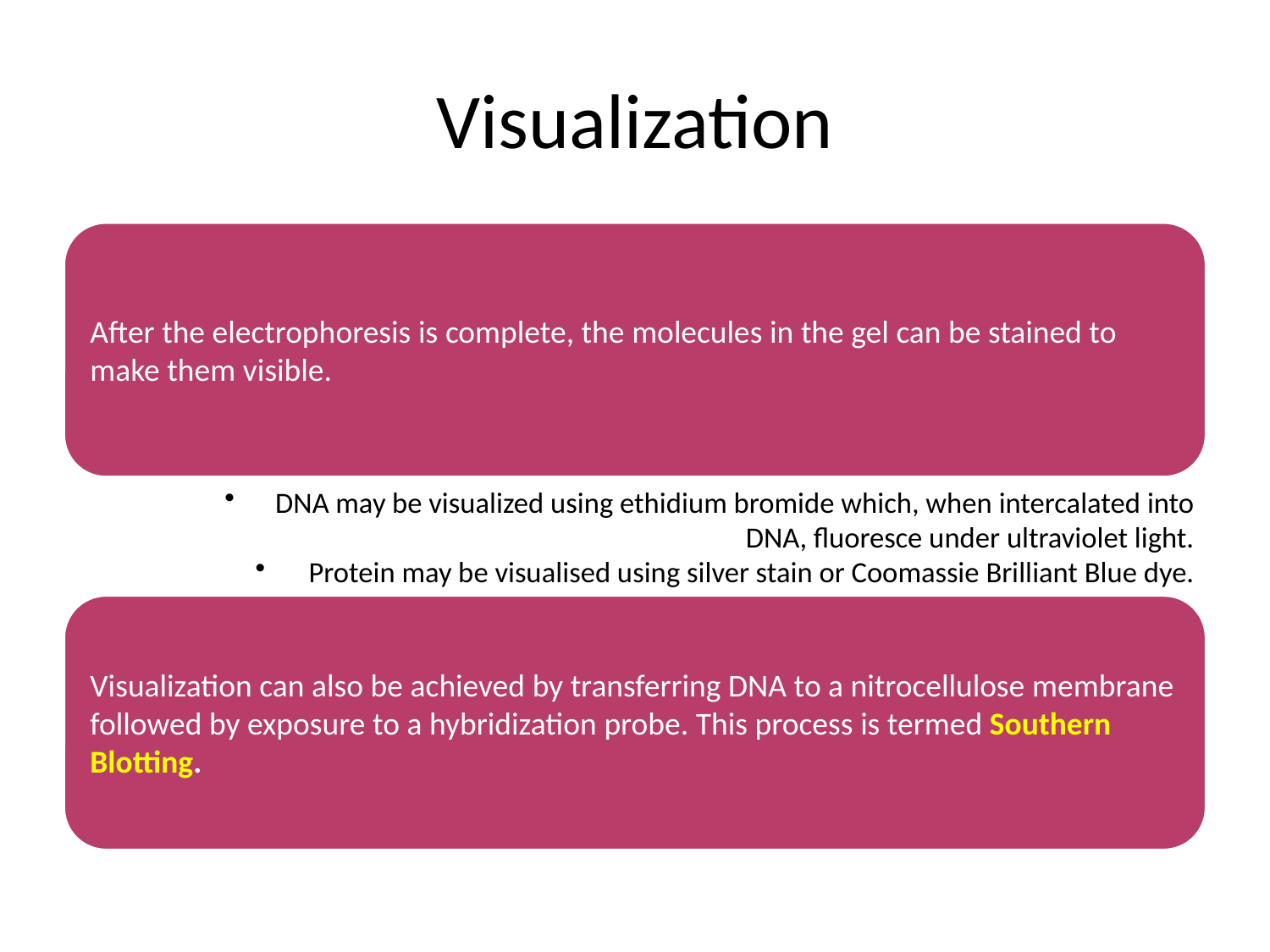

# Visualization
After the electrophoresis is complete, the molecules in the gel can be stained to make them visible.
DNA may be visualized using ethidium bromide which, when intercalated into DNA, fluoresce under ultraviolet light.
Protein may be visualised using silver stain or Coomassie Brilliant Blue dye.
Visualization can also be achieved by transferring DNA to a nitrocellulose membrane followed by exposure to a hybridization probe. This process is termed Southern Blotting.